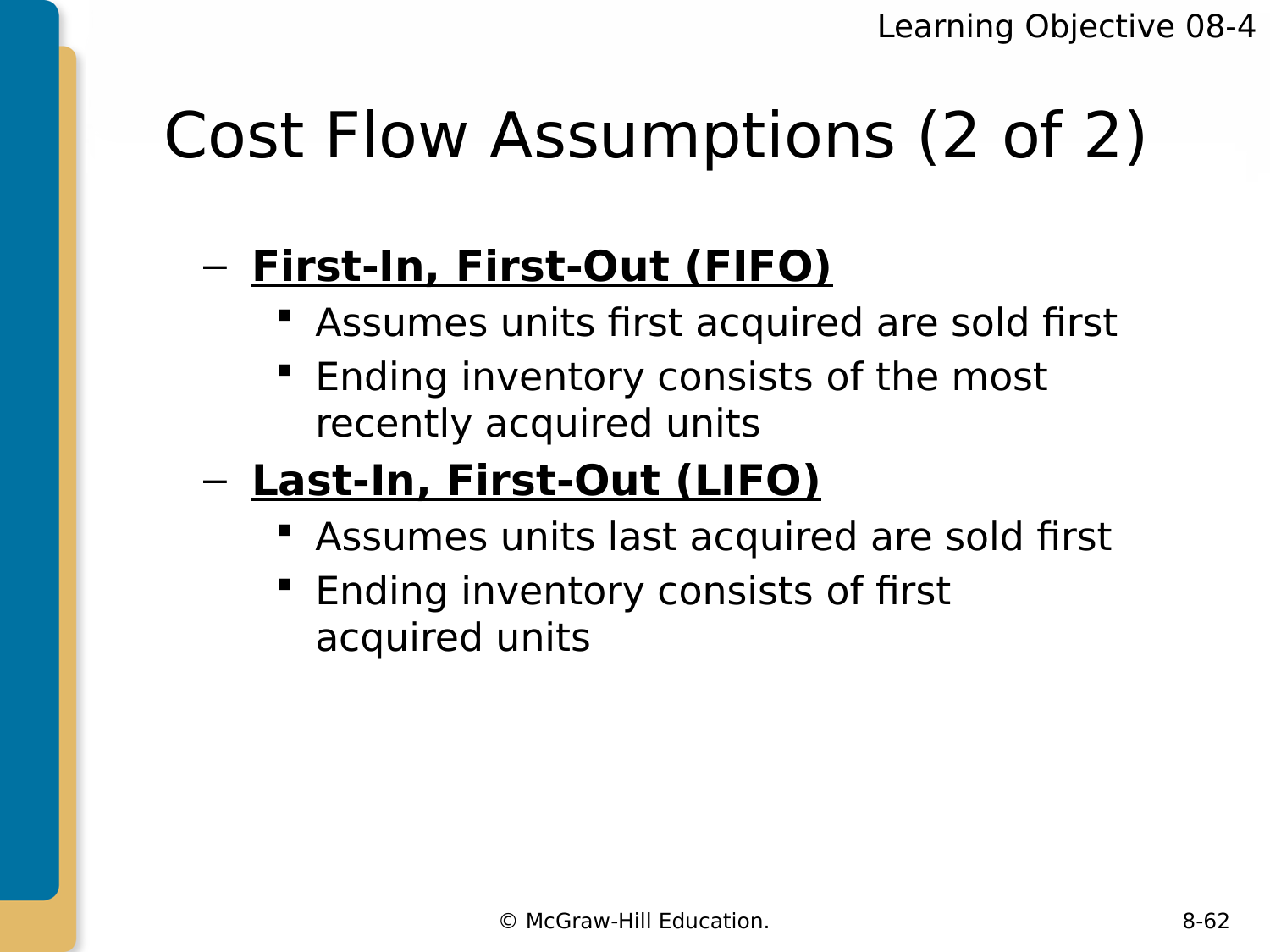

Learning Objective 08-4
# Cost Flow Assumptions (2 of 2)
First-In, First-Out (FIFO)
Assumes units first acquired are sold first
Ending inventory consists of the most recently acquired units
Last-In, First-Out (LIFO)
Assumes units last acquired are sold first
Ending inventory consists of first acquired units